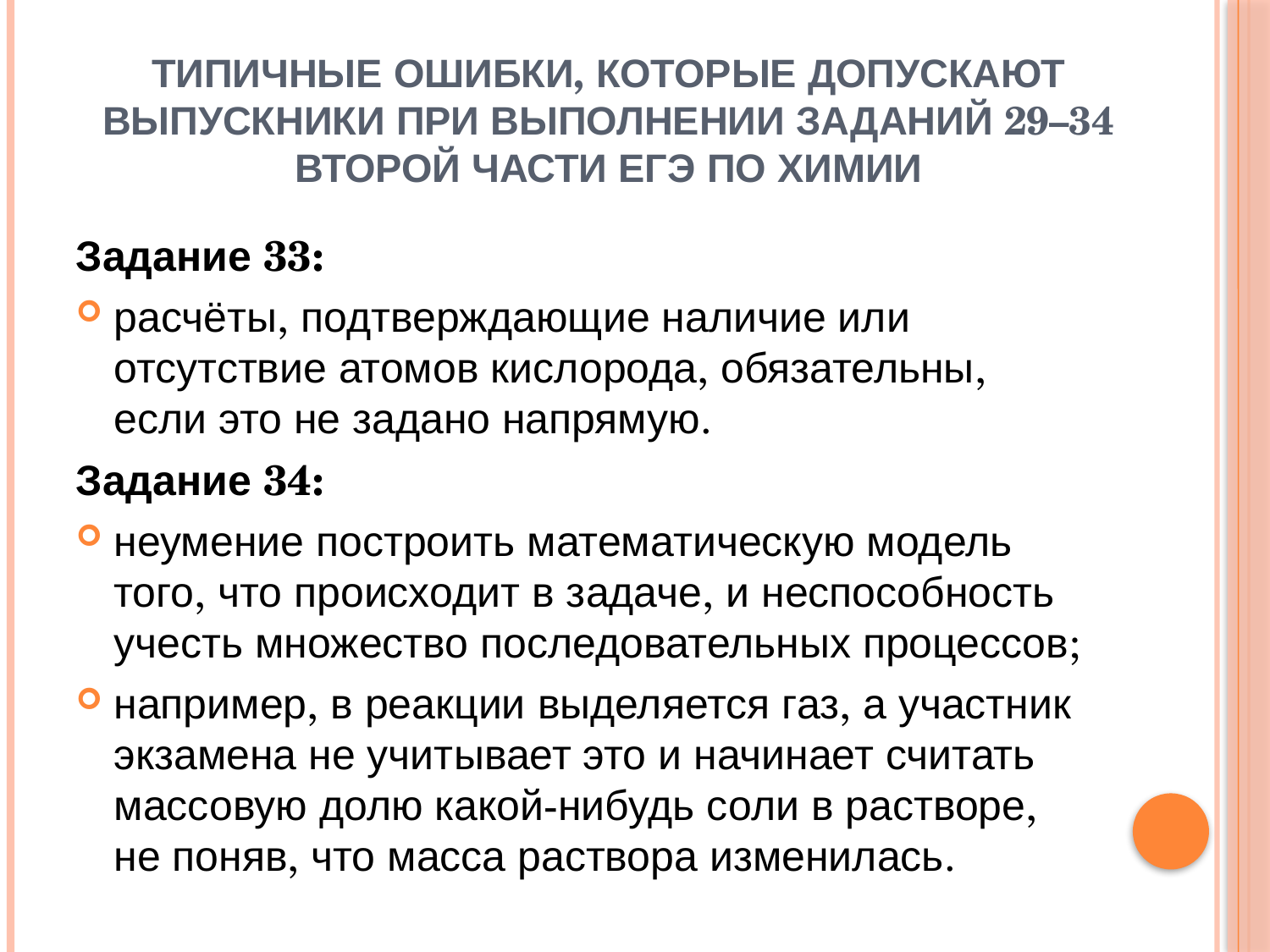

# типичные ошибки, которые допускают выпускники при выполнении заданий 29–34 второй части ЕГЭ по химии
Задание 33:
расчёты, подтверждающие наличие или отсутствие атомов кислорода, обязательны, если это не задано напрямую.
Задание 34:
неумение построить математическую модель того, что происходит в задаче, и неспособность учесть множество последовательных процессов;
например, в реакции выделяется газ, а участник экзамена не учитывает это и начинает считать массовую долю какой-нибудь соли в растворе, не поняв, что масса раствора изменилась.